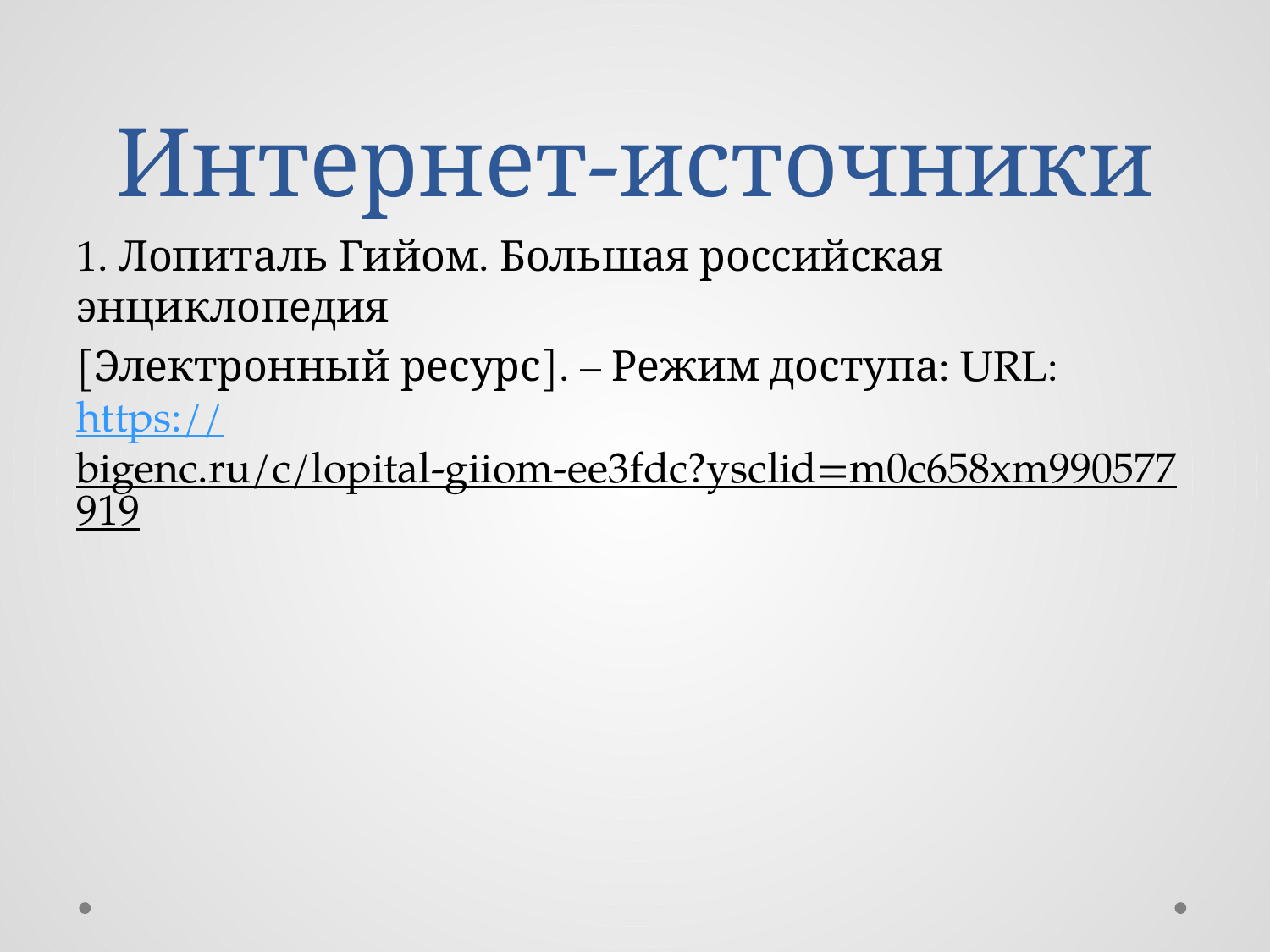

# Интернет-источники
1. Лопиталь Гийом. Большая российская энциклопедия
[Электронный ресурс]. – Режим доступа: URL: https://bigenc.ru/c/lopital-giiom-ee3fdc?ysclid=m0c658xm990577919